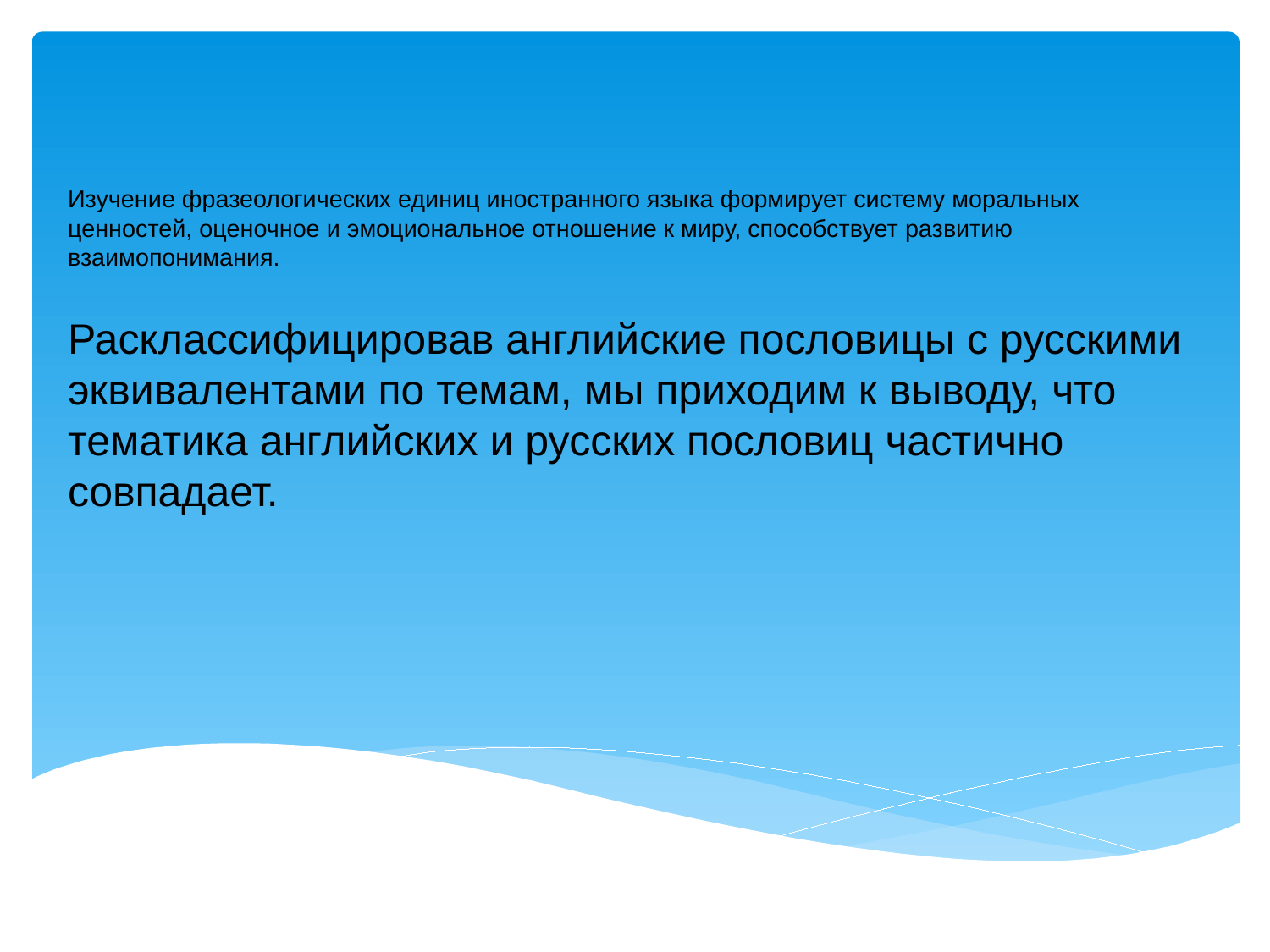

# Изучение фразеологических единиц иностранного языка формирует систему моральных ценностей, оценочное и эмоциональное отношение к миру, способствует развитию взаимопонимания.

Расклассифицировав английские пословицы с русскими эквивалентами по темам, мы приходим к выводу, что тематика английских и русских пословиц частично совпадает.